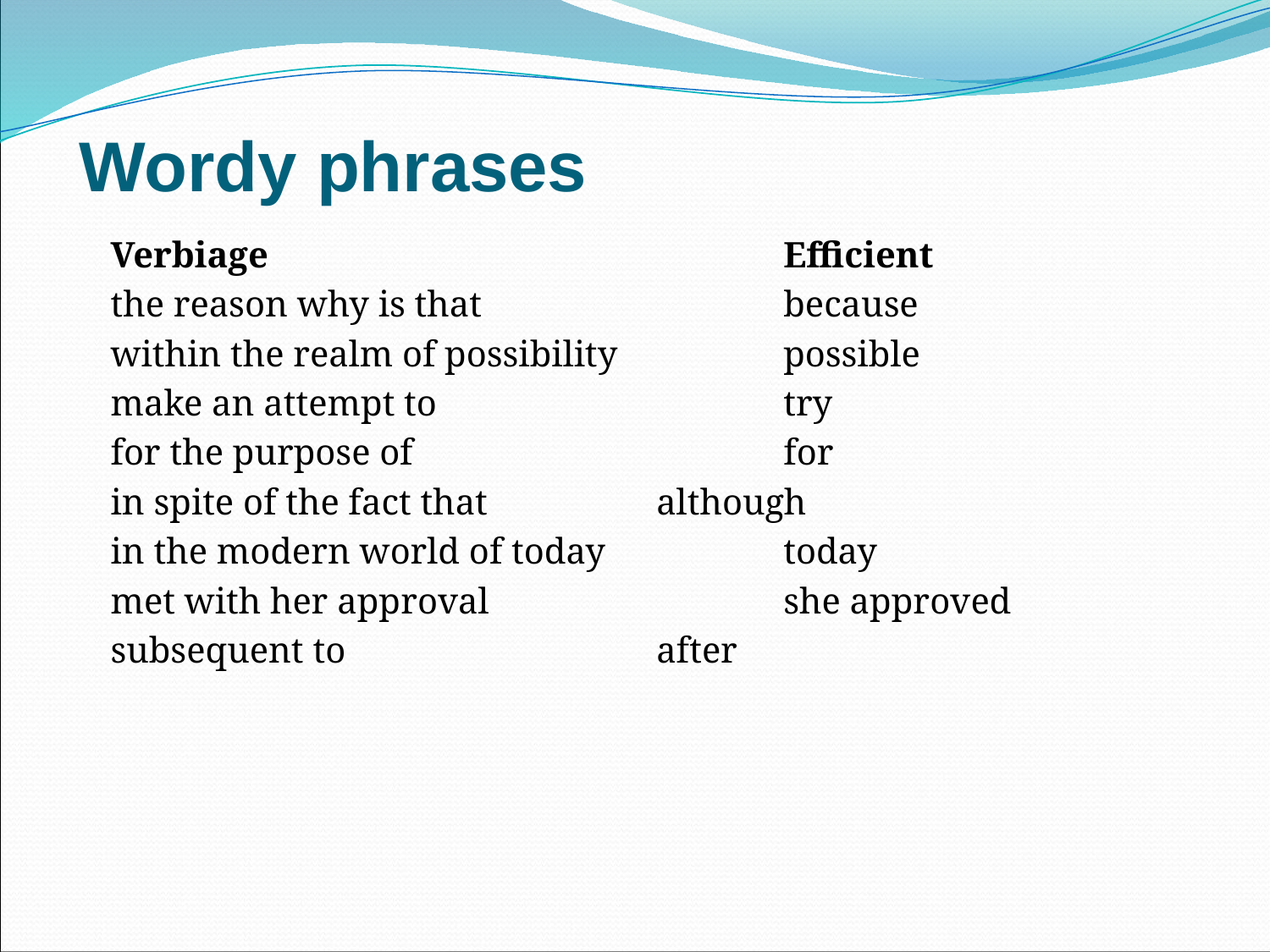

# Wordy phrases
Verbiage 				Efficient
the reason why is that 			because
within the realm of possibility 		possible
make an attempt to			try
for the purpose of			for
in spite of the fact that 		although
in the modern world of today		today
met with her approval 			she approved
subsequent to 			after